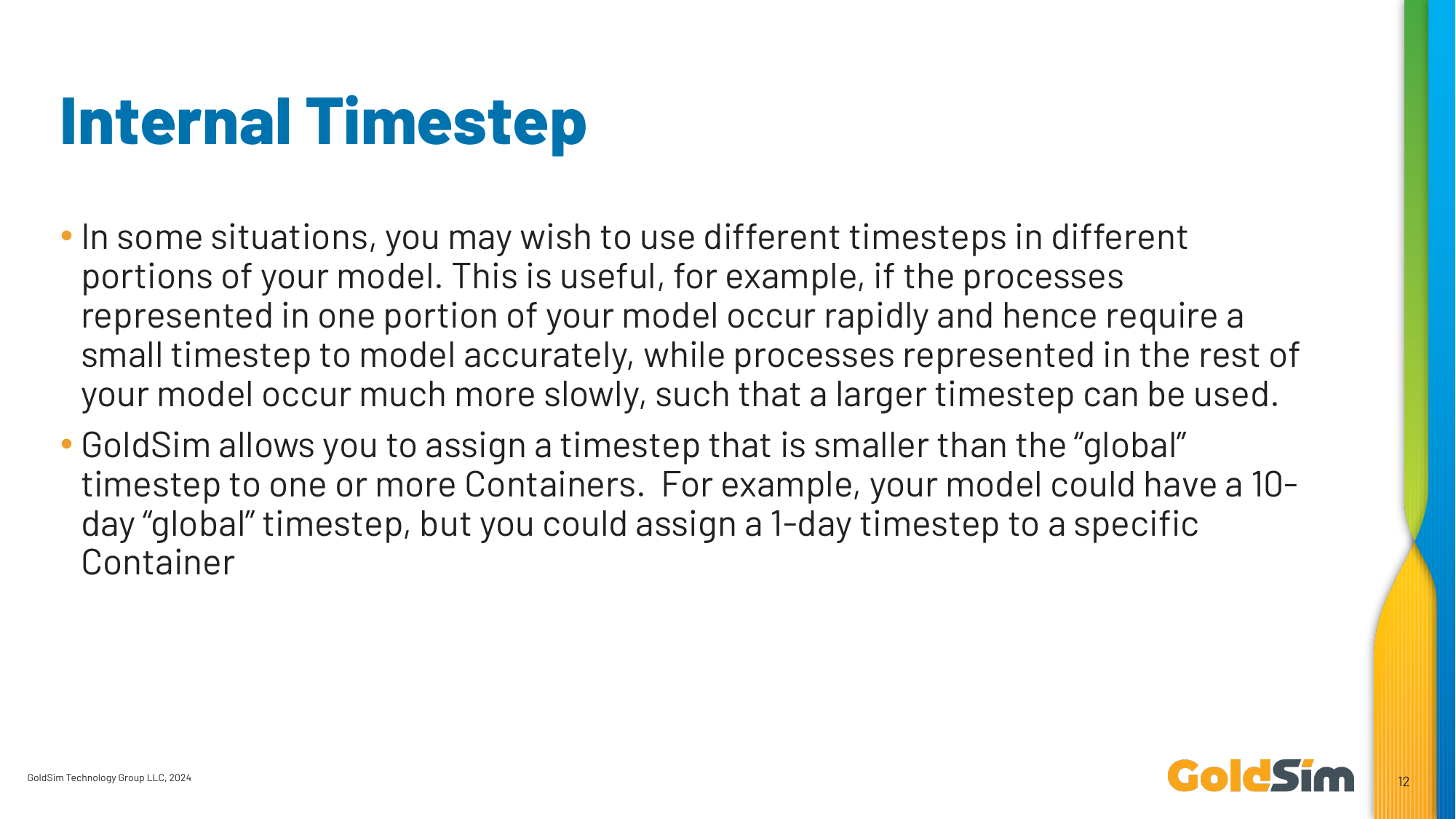

# Internal Timestep
In some situations, you may wish to use different timesteps in different portions of your model. This is useful, for example, if the processes represented in one portion of your model occur rapidly and hence require a small timestep to model accurately, while processes represented in the rest of your model occur much more slowly, such that a larger timestep can be used.
GoldSim allows you to assign a timestep that is smaller than the “global” timestep to one or more Containers.  For example, your model could have a 10-day “global” timestep, but you could assign a 1-day timestep to a specific Container
GoldSim Technology Group LLC, 2024
12